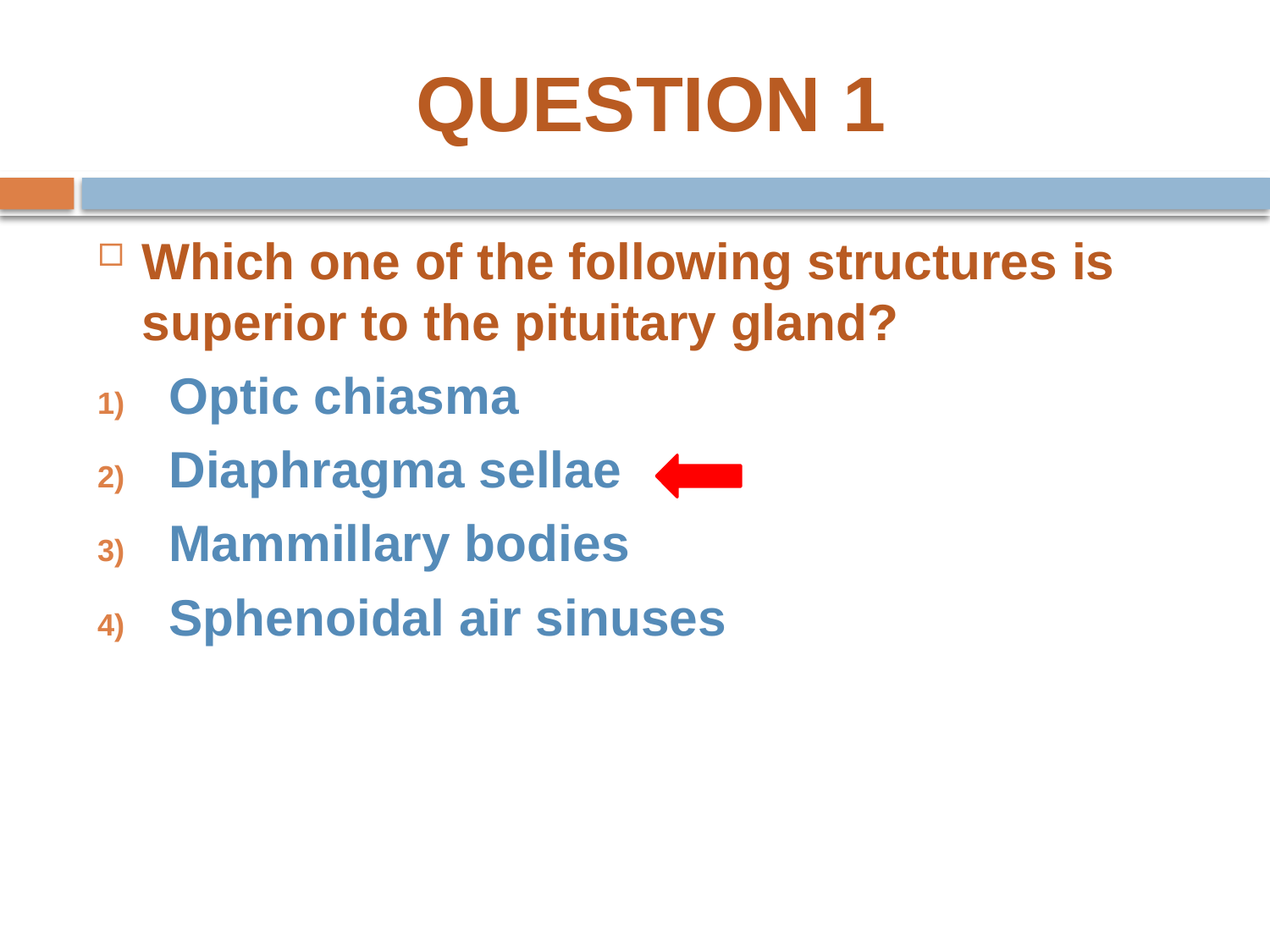

# QUESTION 1
Which one of the following structures is superior to the pituitary gland?
Optic chiasma
Diaphragma sellae
Mammillary bodies
Sphenoidal air sinuses